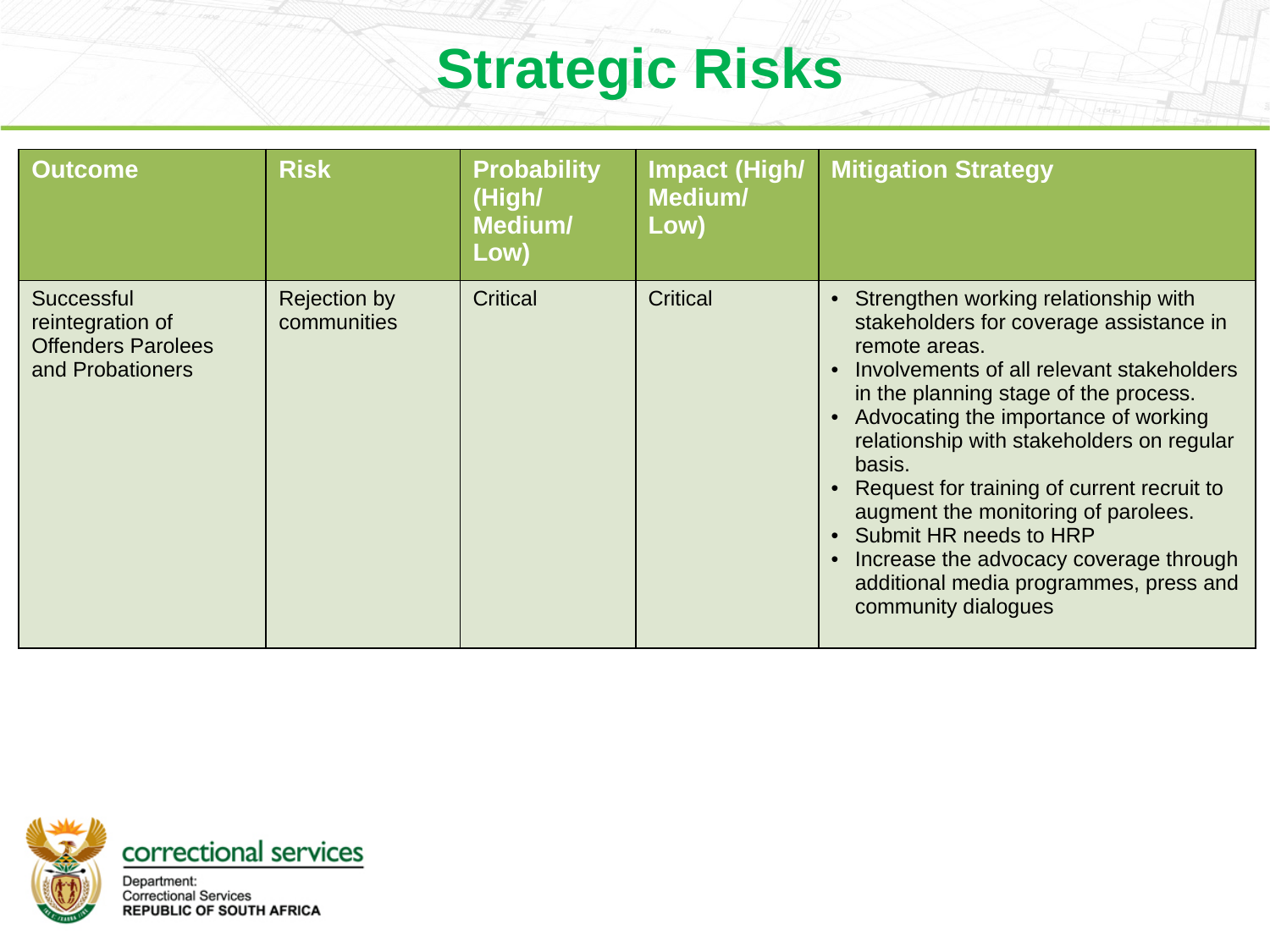

Strategic Risks
| Outcome | Risk | Probability (High/ Medium/ Low) | Impact (High/ Medium/ Low) | Mitigation Strategy |
| --- | --- | --- | --- | --- |
| Successful reintegration of Offenders Parolees and Probationers | Rejection by communities | Critical | Critical | Strengthen working relationship with stakeholders for coverage assistance in remote areas. Involvements of all relevant stakeholders in the planning stage of the process. Advocating the importance of working relationship with stakeholders on regular basis. Request for training of current recruit to augment the monitoring of parolees. Submit HR needs to HRP Increase the advocacy coverage through additional media programmes, press and community dialogues |